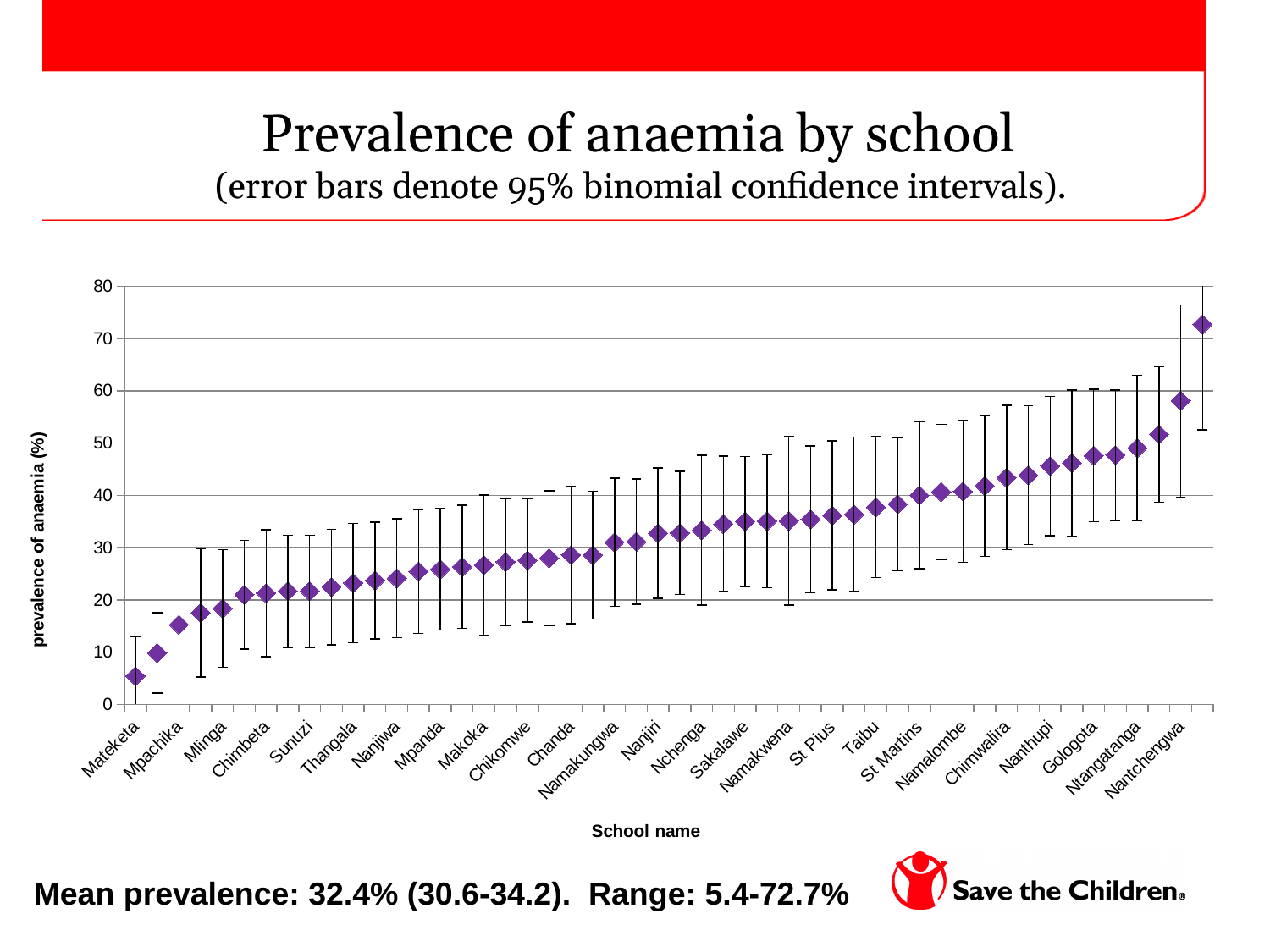

Prevalence of anaemia by school
(error bars denote 95% binomial confidence intervals).

### Chart

| Category | anaemia |
|---|---|
| Mateketa | 5.40541 |
| Kasimu | 9.836070000000001 |
| Mpachika | 15.254240000000001 |
| Muluma | 17.5 |
| Mlinga | 18.367349999999963 |
| Bishop Mackenzie | 20.967739999999953 |
| Chimbeta | 21.27659999999997 |
| Milola | 21.66667 |
| Sunuzi | 21.66667 |
| Namatapa | 22.413789999999974 |
| Thangala | 23.21429000000003 |
| Jenala | 23.72880999999999 |
| Nanjiwa | 24.137930000000033 |
| Machereni | 25.454549999999962 |
| Mpanda | 25.86206999999999 |
| Kayeramadzi | 26.31579 |
| Makoka | 26.666669999999986 |
| Chikala | 27.27272999999994 |
| Chikomwe | 27.58620999999997 |
| Nachiswe | 28.0 |
| Chanda | 28.57142999999999 |
| Namiyala | 28.57142999999999 |
| Namakungwa | 31.034480000000023 |
| Likhubula | 31.14753999999999 |
| Nanjiri | 32.75862 |
| Thabwani | 32.8125 |
| Nchenga | 33.33333000000001 |
| Ulumba | 34.54545 |
| Sakalawe | 35.0 |
| Thondwe | 35.087720000000004 |
| Namakwena | 35.13514000000005 |
| Khulubvi | 35.416669999999996 |
| St Pius | 36.17021000000001 |
| Malonje | 36.363640000000004 |
| Taibu | 37.73585000000001 |
| Nsala | 38.33333000000001 |
| St Martins | 40.0 |
| Sabola | 40.677960000000006 |
| Namalombe | 40.74074000000001 |
| Namilambe | 41.818180000000005 |
| Chimwalira | 43.39623 |
| Nsenjere | 43.859649999999974 |
| Nanthupi | 45.61403 |
| Utwe | 46.15385 |
| Gologota | 47.61905 |
| Nalikukuta | 47.692310000000084 |
| Ntangatanga | 49.056599999999996 |
| Mtimaoyera | 51.66667 |
| Nantchengwa | 58.06451000000001 |
| Mlomba | 72.72727 |
Mean prevalence: 32.4% (30.6-34.2).  Range: 5.4-72.7%